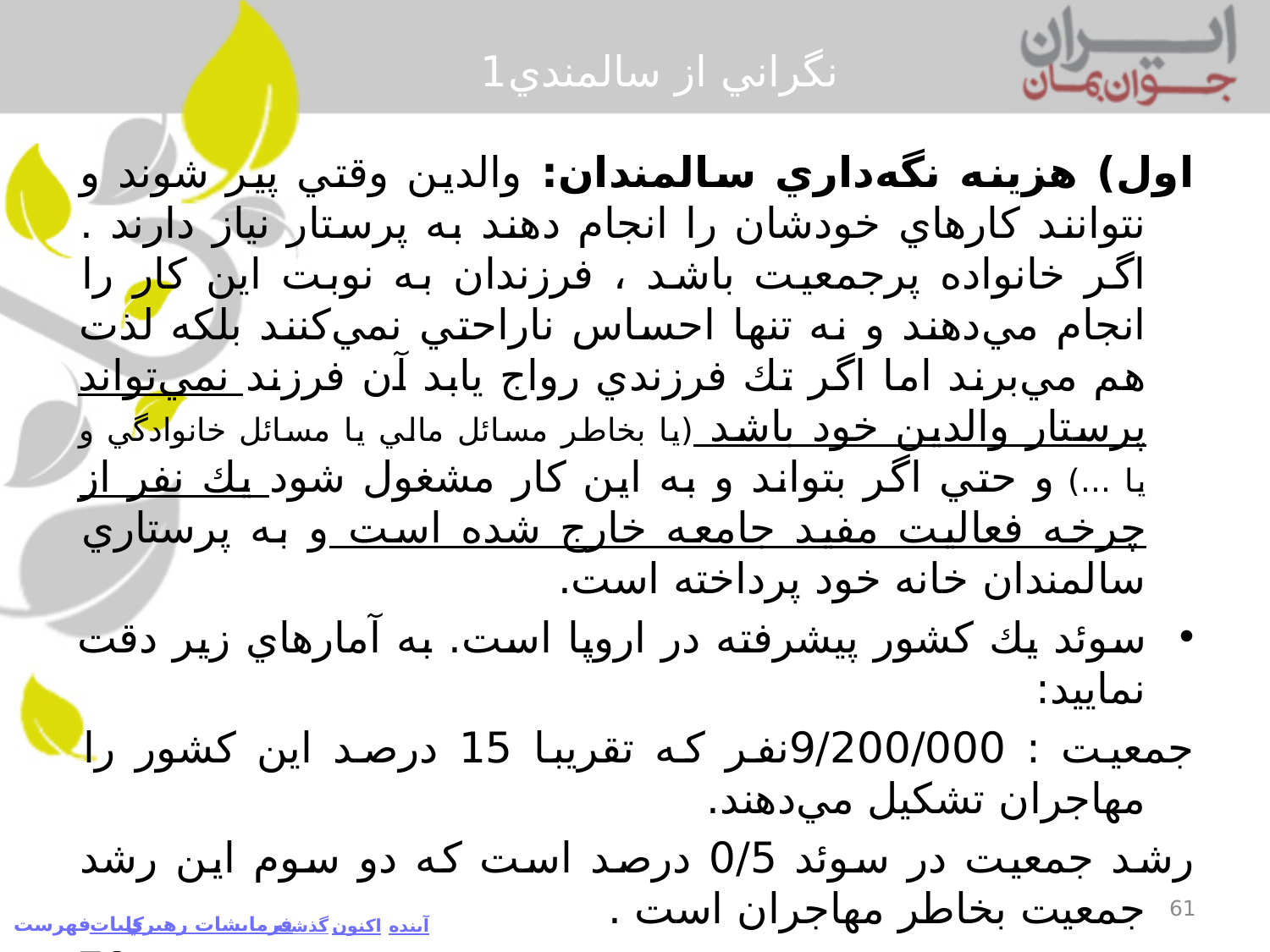

# نگراني از سالمندي1
اول) هزينه نگه‌داري سالمندان: والدين وقتي پير ‌شوند و نتوانند كارهاي خودشان را انجام دهند به پرستار نياز دارند . اگر خانواده پرجمعيت باشد ، فرزندان به نوبت اين كار را انجام مي‌دهند و نه تنها احساس ناراحتي نمي‌كنند بلكه لذت هم مي‌برند اما اگر تك فرزندي رواج يابد آن فرزند نمي‌تواند پرستار والدين خود باشد (يا بخاطر مسائل مالي يا مسائل خانوادگي و يا ...) و حتي اگر بتواند و به اين كار مشغول شود يك نفر از چرخه فعاليت مفيد جامعه خارج شده است و به پرستاري سالمندان خانه خود پرداخته است.
سوئد يك كشور پيشرفته در اروپا است. به آمارهاي زير دقت نماييد:
	جمعيت : 9/200/000نفر كه تقريبا 15 درصد اين كشور را مهاجران تشكيل مي‌دهند.
	رشد جمعيت در سوئد 0/5 درصد است كه دو سوم اين رشد جمعيت بخاطر مهاجران است .
	وقتي جمعيت كار كم باشد ، زناني كه بايد مادري كنند به كار مشغول مي‌شوند: 79 درصد زنان سوئد تمام وقت كار مي‌كنند. متوسط زنان شاغل در اتحاديه اروپا 56 درصد است.
	هزينه مراقبت از سالمندان در سال 2005 در سوئد بالغ بر 8/76 ميليارد دلار بوده است. كه توسط ماليات‌هاي شهرداري تأمين مي‌شود. 4% اين مبالغ را خود سالمند پرداخت مي‌نمايد. ←
61